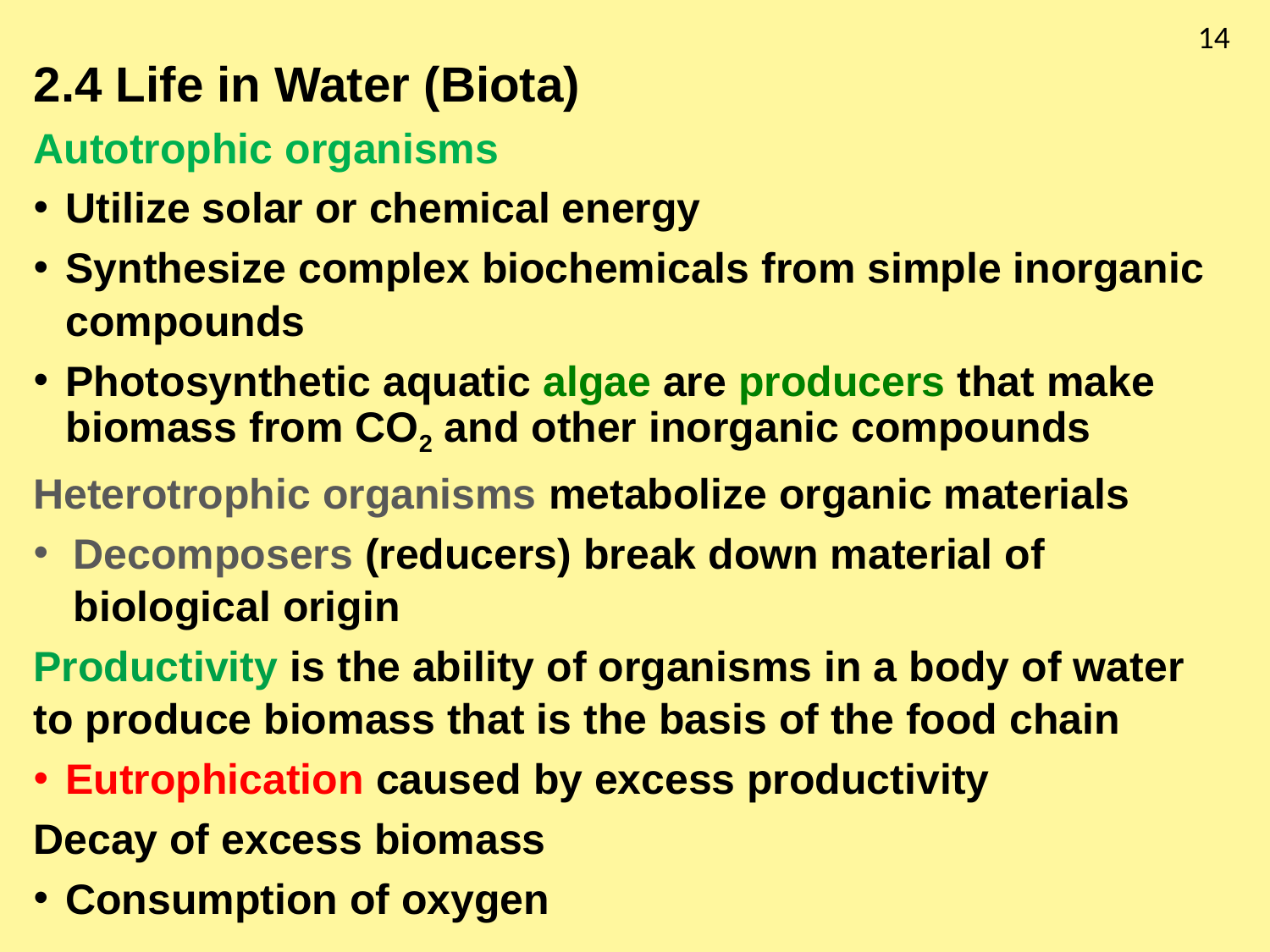

14
2.4 Life in Water (Biota)
Autotrophic organisms
Utilize solar or chemical energy
Synthesize complex biochemicals from simple inorganic compounds
Photosynthetic aquatic algae are producers that make biomass from CO2 and other inorganic compounds
Heterotrophic organisms metabolize organic materials
Decomposers (reducers) break down material of biological origin
Productivity is the ability of organisms in a body of water to produce biomass that is the basis of the food chain
Eutrophication caused by excess productivity
Decay of excess biomass
Consumption of oxygen